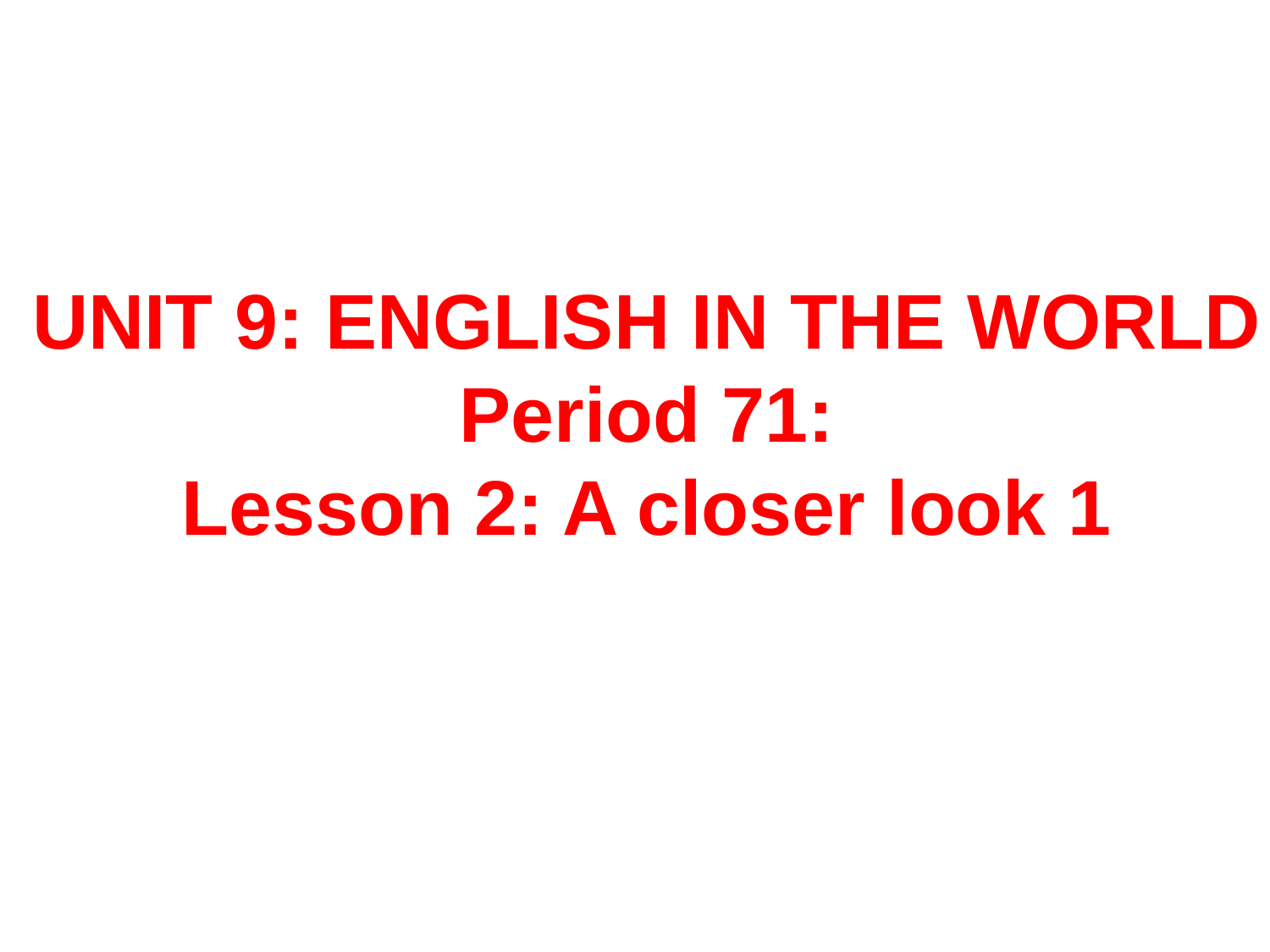

UNIT 9: ENGLISH IN THE WORLD
Period 71:
Lesson 2: A closer look 1